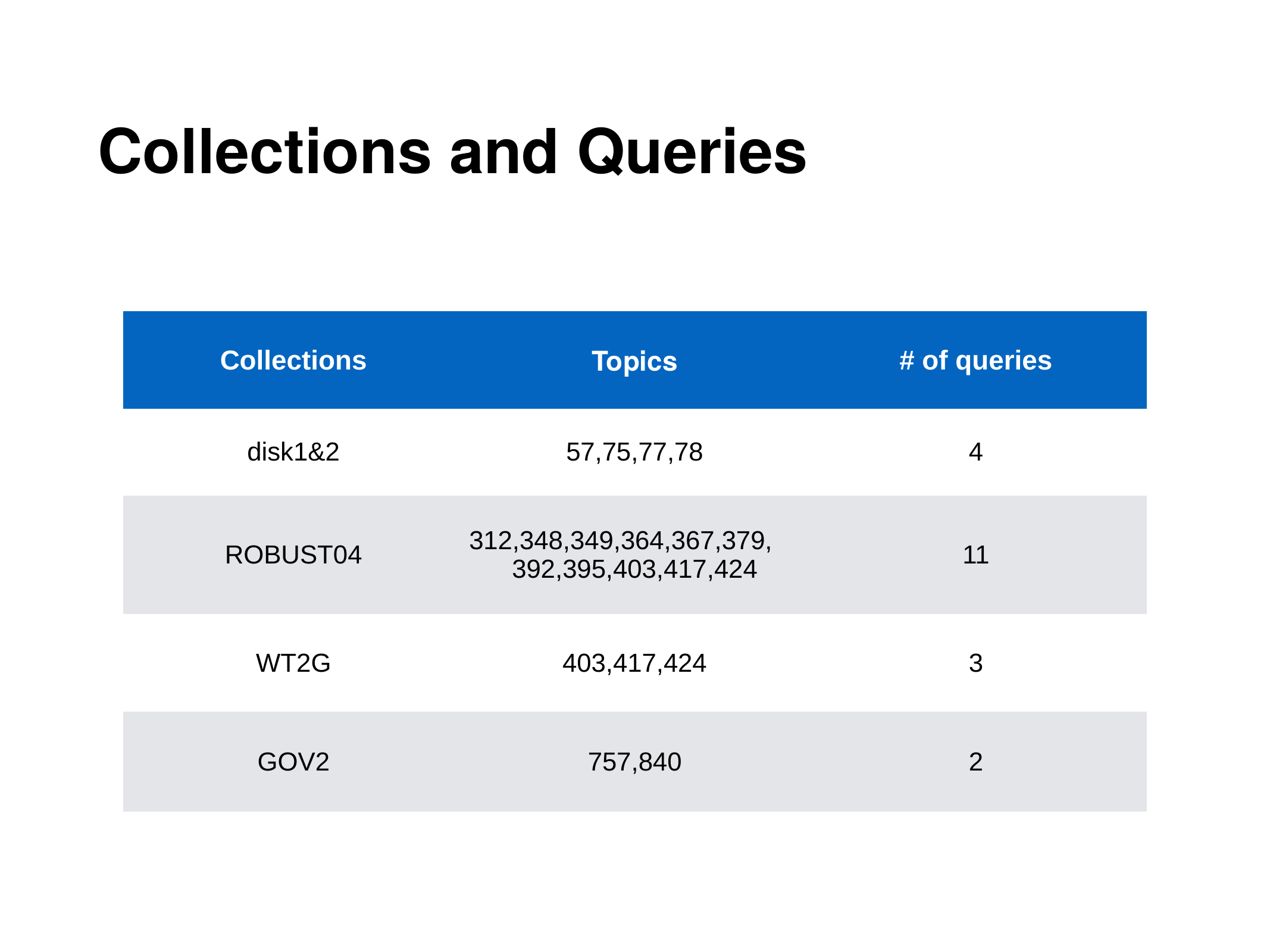

# Collections and Queries
| Collections | Topics | # of queries |
| --- | --- | --- |
| disk1&2 | 57,75,77,78 | 4 |
| ROBUST04 | 312,348,349,364,367,379, 392,395,403,417,424 | 11 |
| WT2G | 403,417,424 | 3 |
| GOV2 | 757,840 | 2 |
137